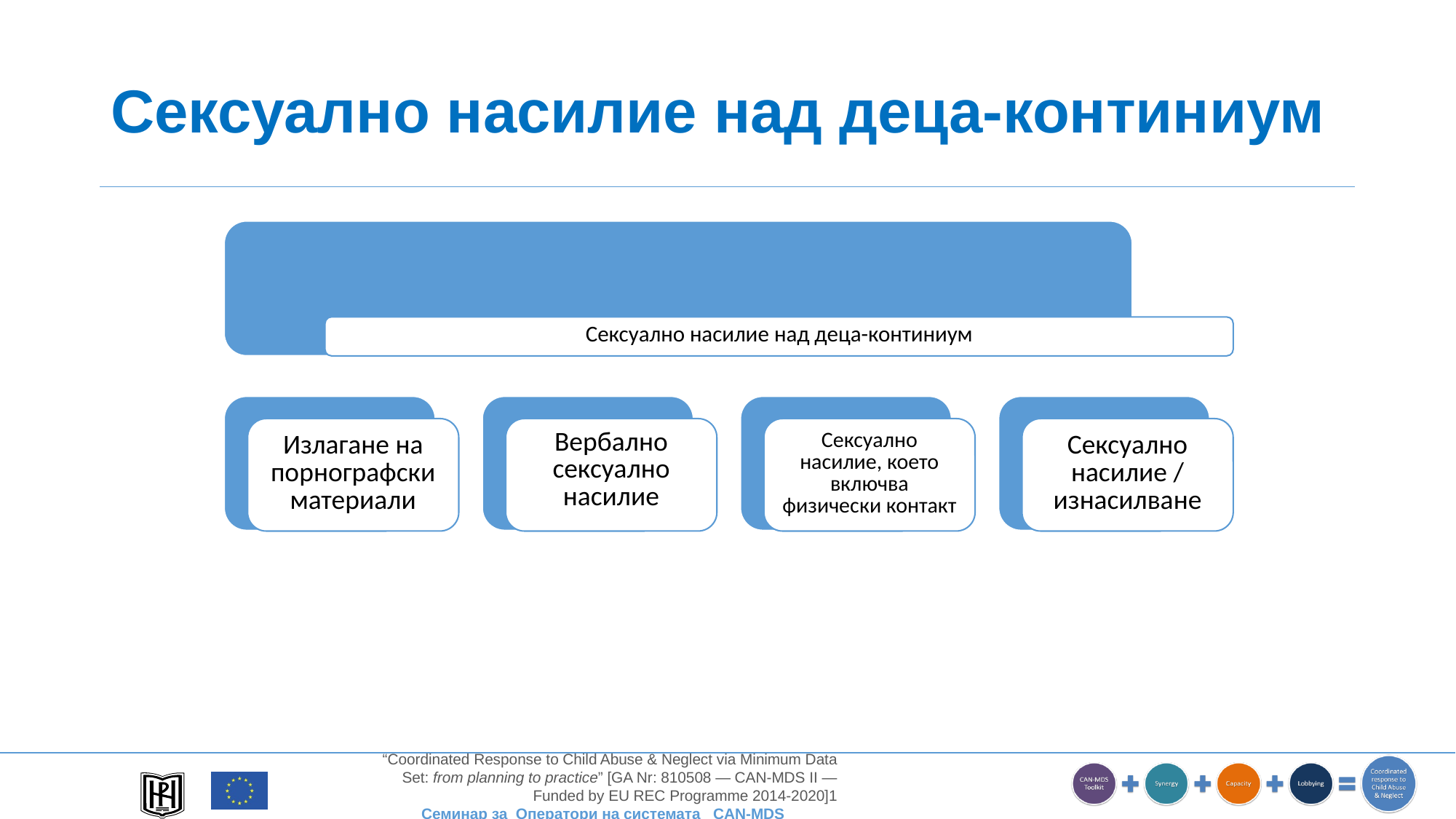

# Сексуално насилие над деца-континиум
Сексуално насилие над деца-континиум
Излагане на порнографски материали
Вербално сексуално насилие
Сексуално насилие / изнасилване
Сексуално насилие, което включва физически контакт